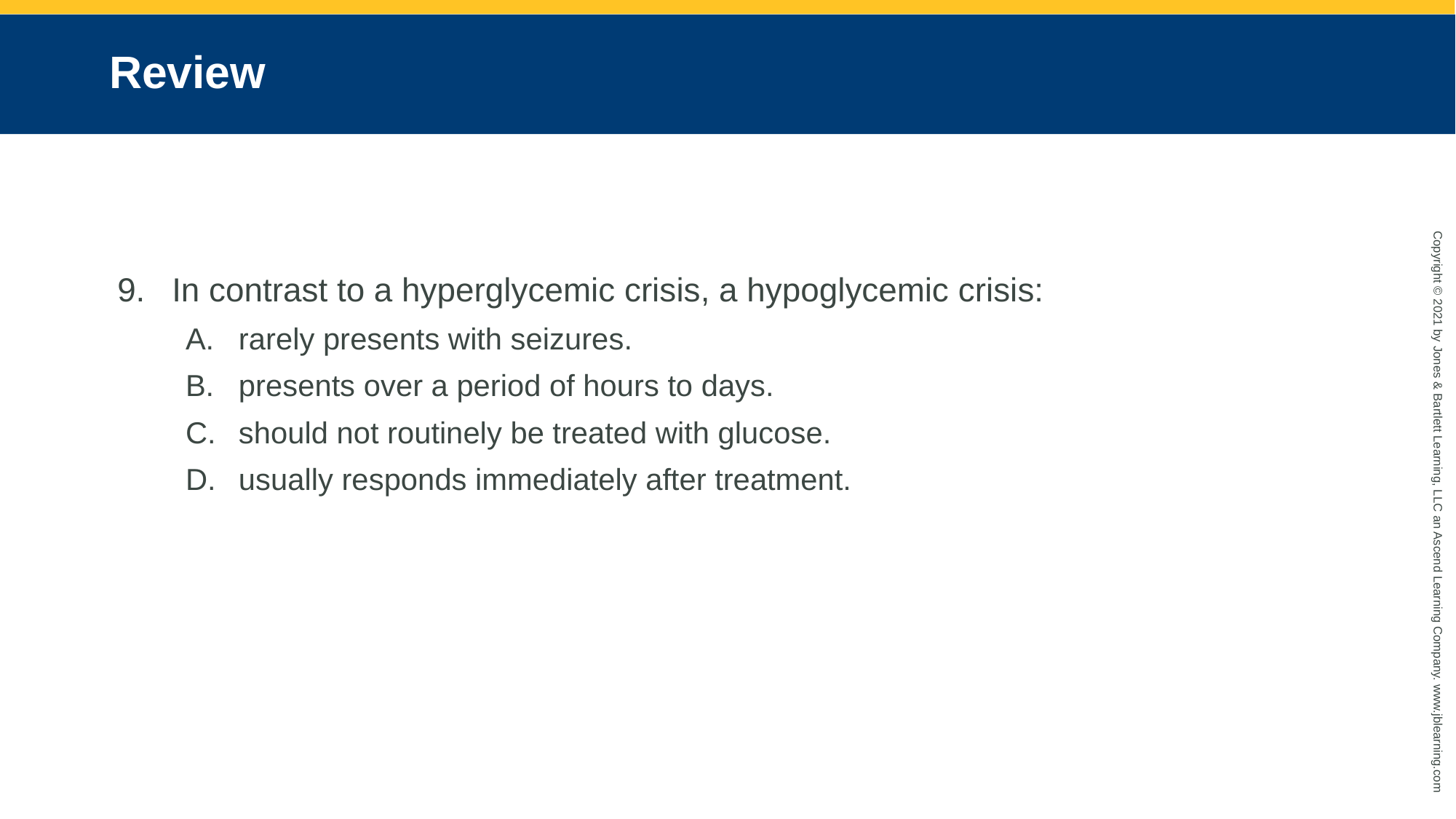

# Review
In contrast to a hyperglycemic crisis, a hypoglycemic crisis:
rarely presents with seizures.
presents over a period of hours to days.
should not routinely be treated with glucose.
usually responds immediately after treatment.